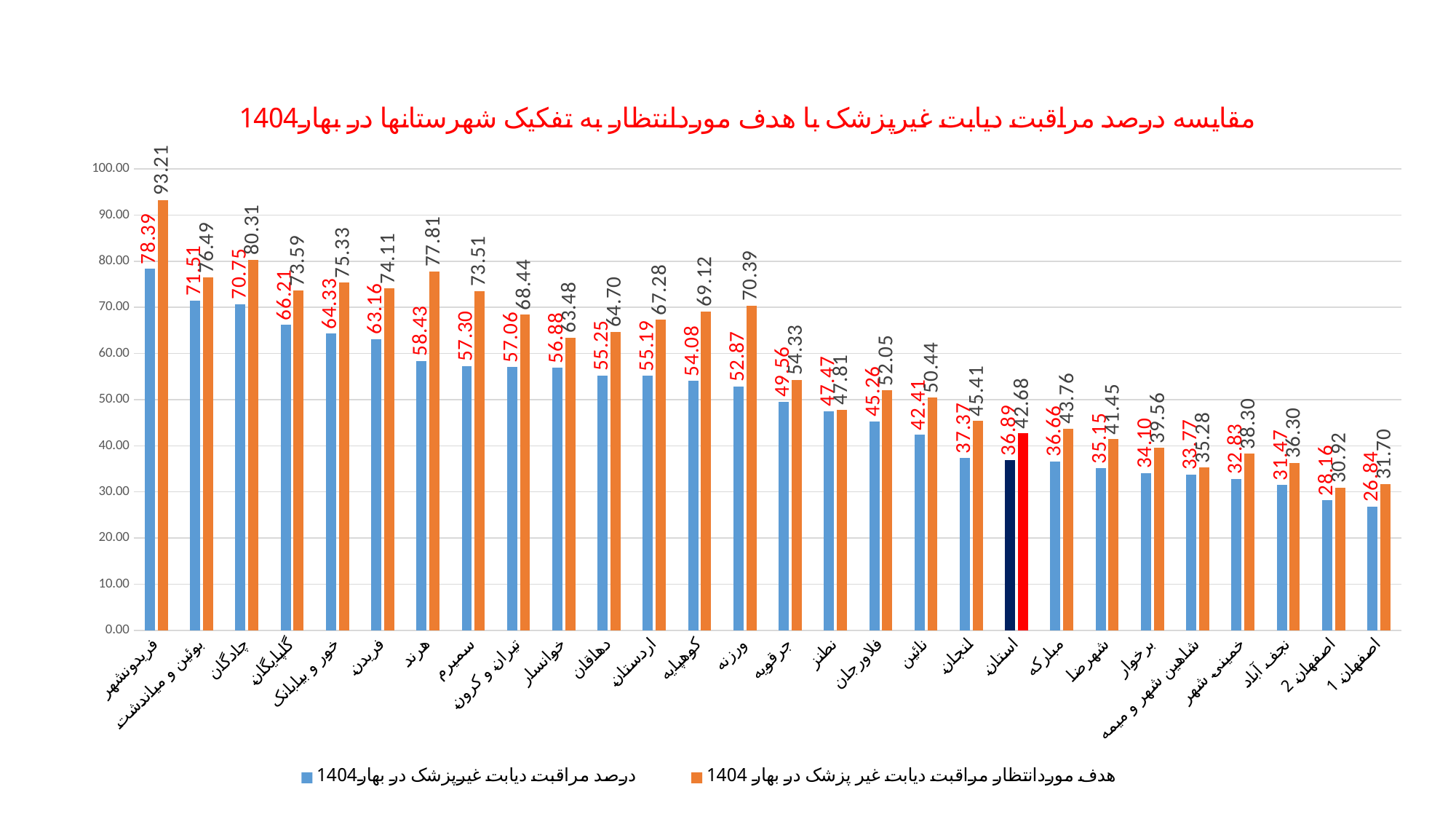

### Chart:  مقایسه درصد مراقبت دیابت غیرپزشک با هدف موردانتظار به تفکیک شهرستانها در بهار1404

| Category | درصد مراقبت دیابت غیرپزشک در بهار1404 | هدف موردانتظار مراقبت دیابت غیر پزشک در بهار 1404 |
|---|---|---|
| فریدونشهر | 78.38559039359573 | 93.214 |
| بوئین و میاندشت | 71.51037938439512 | 76.49400000000001 |
| چادگان | 70.7455890722823 | 80.311 |
| گلپایگان | 66.20715350223547 | 73.59000000000002 |
| خور و بیابانک | 64.32601880877743 | 75.32800000000002 |
| فریدن | 63.15631563156315 | 74.10700000000001 |
| هرند | 58.42558425584256 | 77.81400000000001 |
| سمیرم | 57.30337078651685 | 73.513 |
| تیران و کرون | 57.05677867902666 | 68.44200000000001 |
| خوانسار | 56.88157293095565 | 63.48100000000001 |
| دهاقان | 55.252274607113314 | 64.70200000000001 |
| اردستان | 55.19372474447349 | 67.276 |
| کوهپایه | 54.08163265306123 | 69.12400000000001 |
| ورزنه | 52.86516853932584 | 70.38900000000001 |
| جرقویه | 49.56122022565817 | 54.32900000000001 |
| نطنز | 47.46982358402971 | 47.806000000000004 |
| فلاورجان | 45.26222222222222 | 52.05200000000001 |
| نائین | 42.40790655884996 | 50.435 |
| لنجان | 37.37272908764224 | 45.40800000000001 |
| استان | 36.89384451150319 | 42.68 |
| مبارکه | 36.656584457887384 | 43.758 |
| شهرضا | 35.14599834495804 | 41.448 |
| برخوار | 34.09752547307133 | 39.556000000000004 |
| شاهین شهر و میمه | 33.77218934911242 | 35.277 |
| خمینی شهر | 32.83430084529993 | 38.30200000000001 |
| نجف آباد | 31.472737213579205 | 36.300000000000004 |
| اصفهان 2 | 28.160609037328094 | 30.921000000000003 |
| اصفهان 1 | 26.841039233827612 | 31.702 |